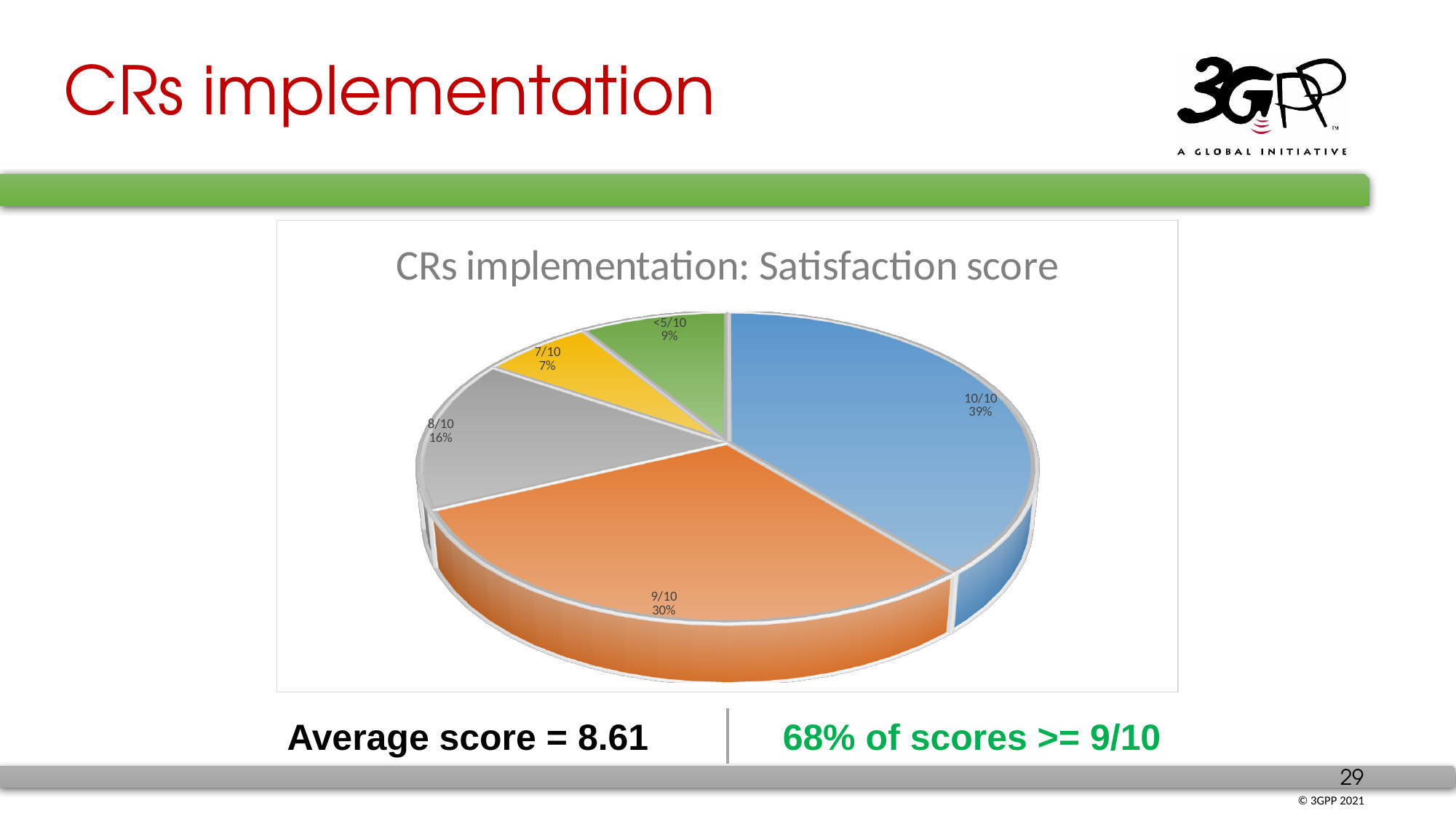

# CRs implementation

[unsupported chart]

Average score = 8.61
68% of scores >= 9/10